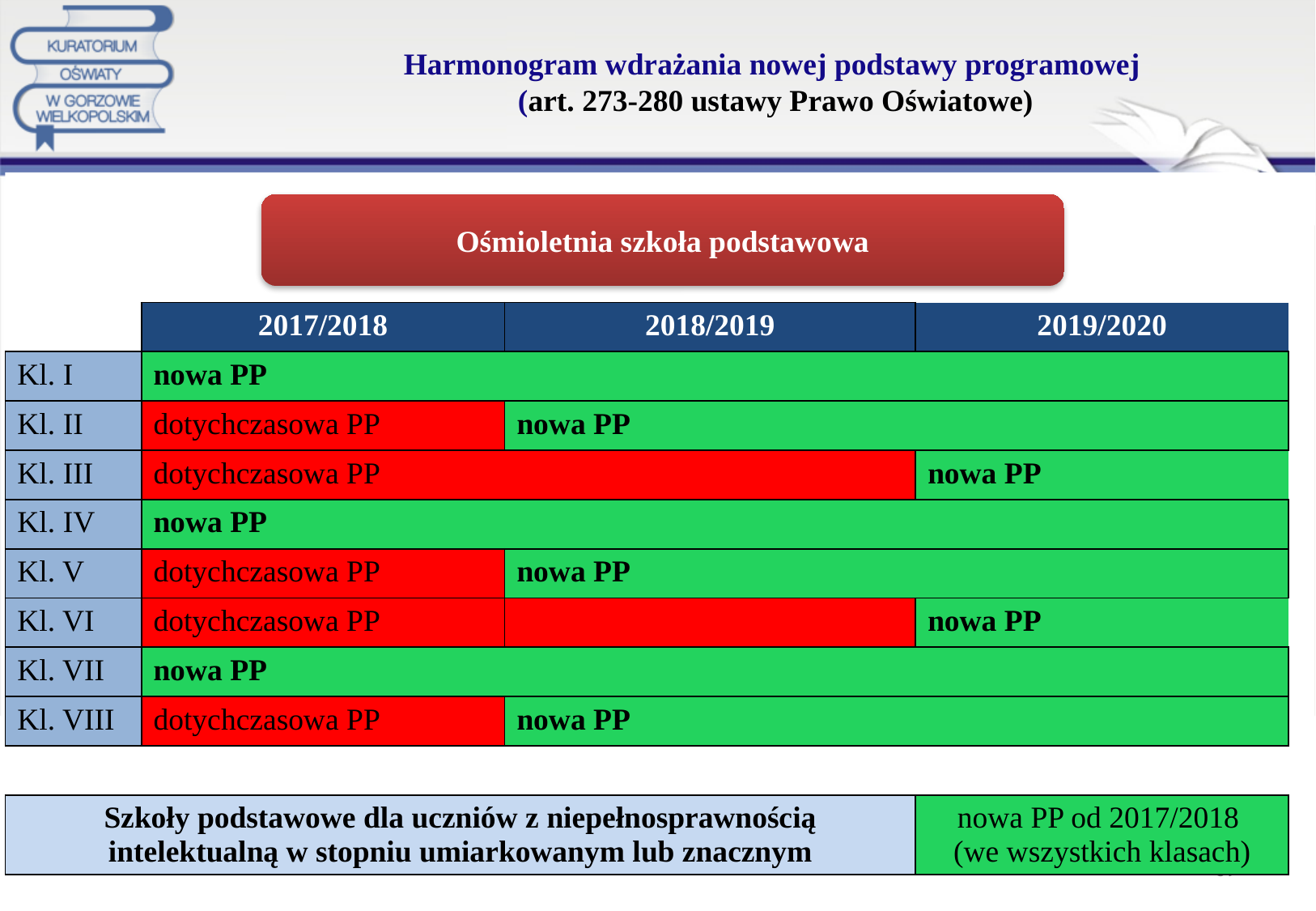

# Harmonogram wdrażania nowej podstawy programowej (art. 273-280 ustawy Prawo Oświatowe)

Ośmioletnia szkoła podstawowa
|  | 2017/2018 | 2018/2019 | 2019/2020 |
| --- | --- | --- | --- |
| Kl. I | nowa PP |  |  |
| Kl. II | dotychczasowa PP | nowa PP |  |
| Kl. III | dotychczasowa PP |  | nowa PP |
| Kl. IV | nowa PP |  |  |
| Kl. V | dotychczasowa PP | nowa PP |  |
| Kl. VI | dotychczasowa PP |  | nowa PP |
| Kl. VII | nowa PP |  |  |
| Kl. VIII | dotychczasowa PP | nowa PP |  |
|  |  |  |  |
| Szkoły podstawowe dla uczniów z niepełnosprawnością intelektualną w stopniu umiarkowanym lub znacznym |  |  | nowa PP od 2017/2018 (we wszystkich klasach) |
59